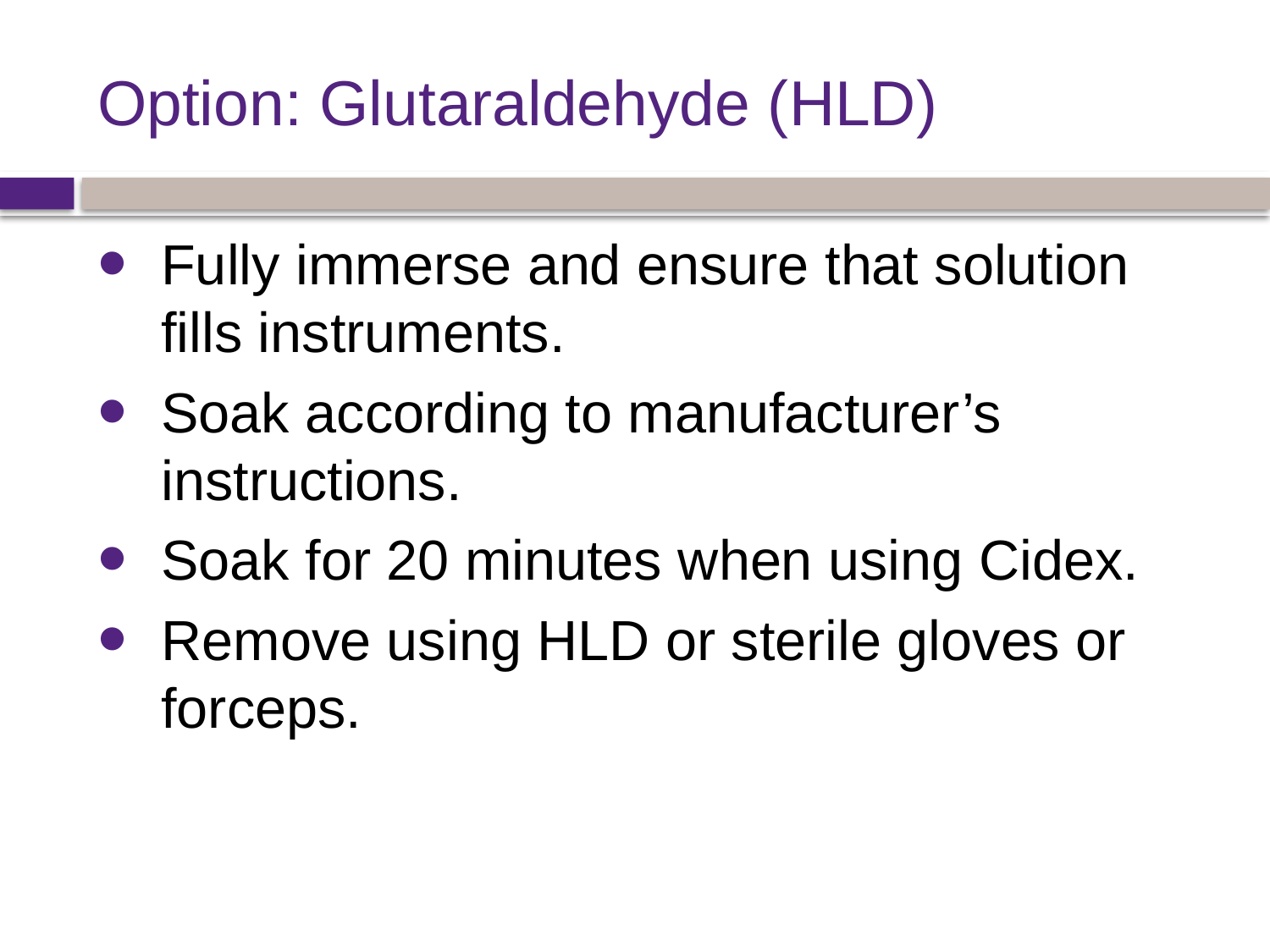

# Option: Glutaraldehyde (HLD)
Fully immerse and ensure that solution fills instruments.
Soak according to manufacturer’s instructions.
Soak for 20 minutes when using Cidex.
Remove using HLD or sterile gloves or forceps.